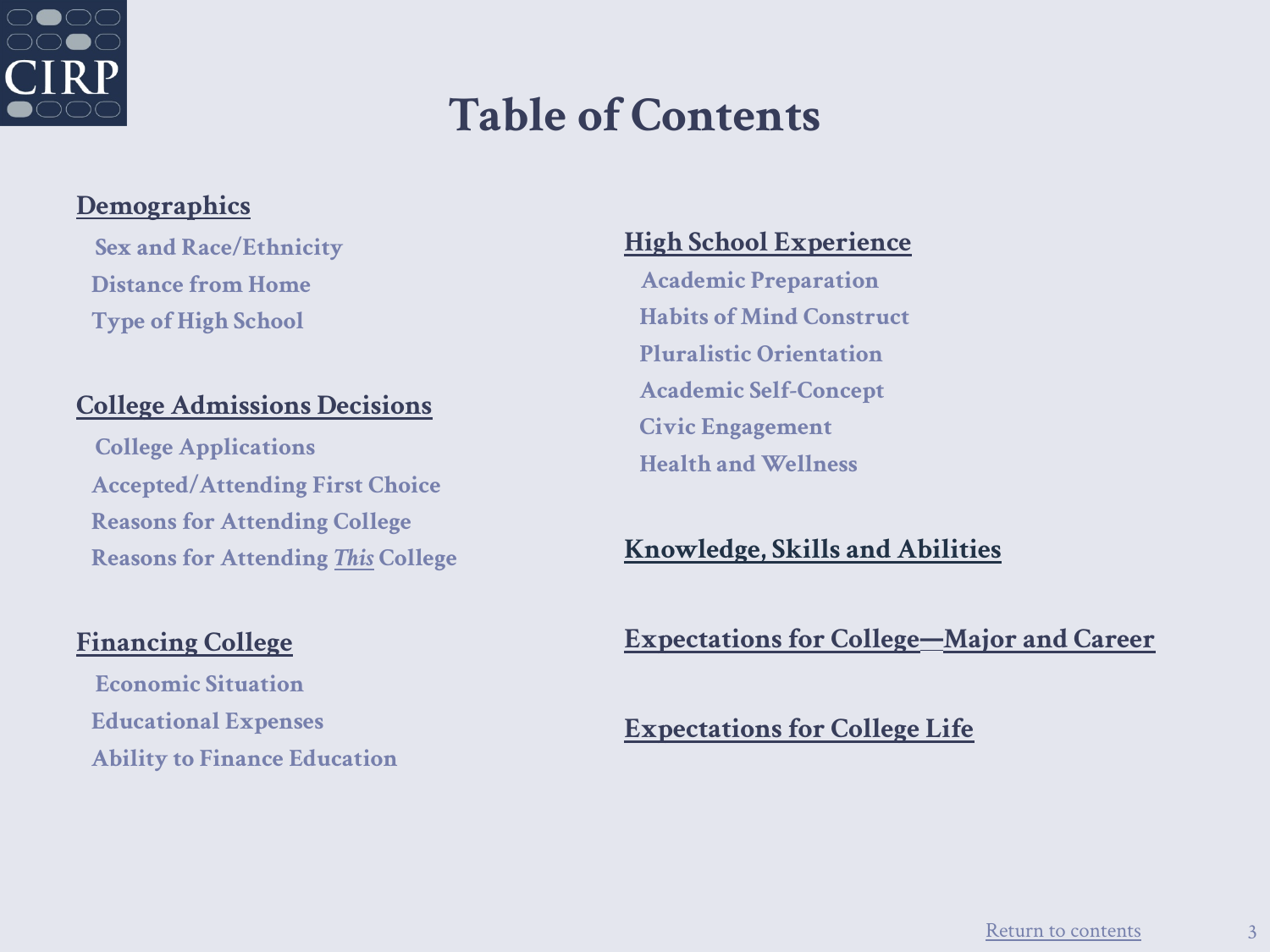

# Table of Contents
Demographics
   Sex and Race/Ethnicity
   Distance from Home
   Type of High School

College Admissions Decisions
   College Applications
   Accepted/Attending First Choice
   Reasons for Attending College
   Reasons for Attending This College

Financing College
   Economic Situation
   Educational Expenses
   Ability to Finance Education

High School Experience
   Academic Preparation
   Habits of Mind Construct
   Pluralistic Orientation
   Academic Self-Concept
   Civic Engagement
   Health and Wellness

Knowledge, Skills and Abilities

Expectations for College—Major and Career

Expectations for College Life

3